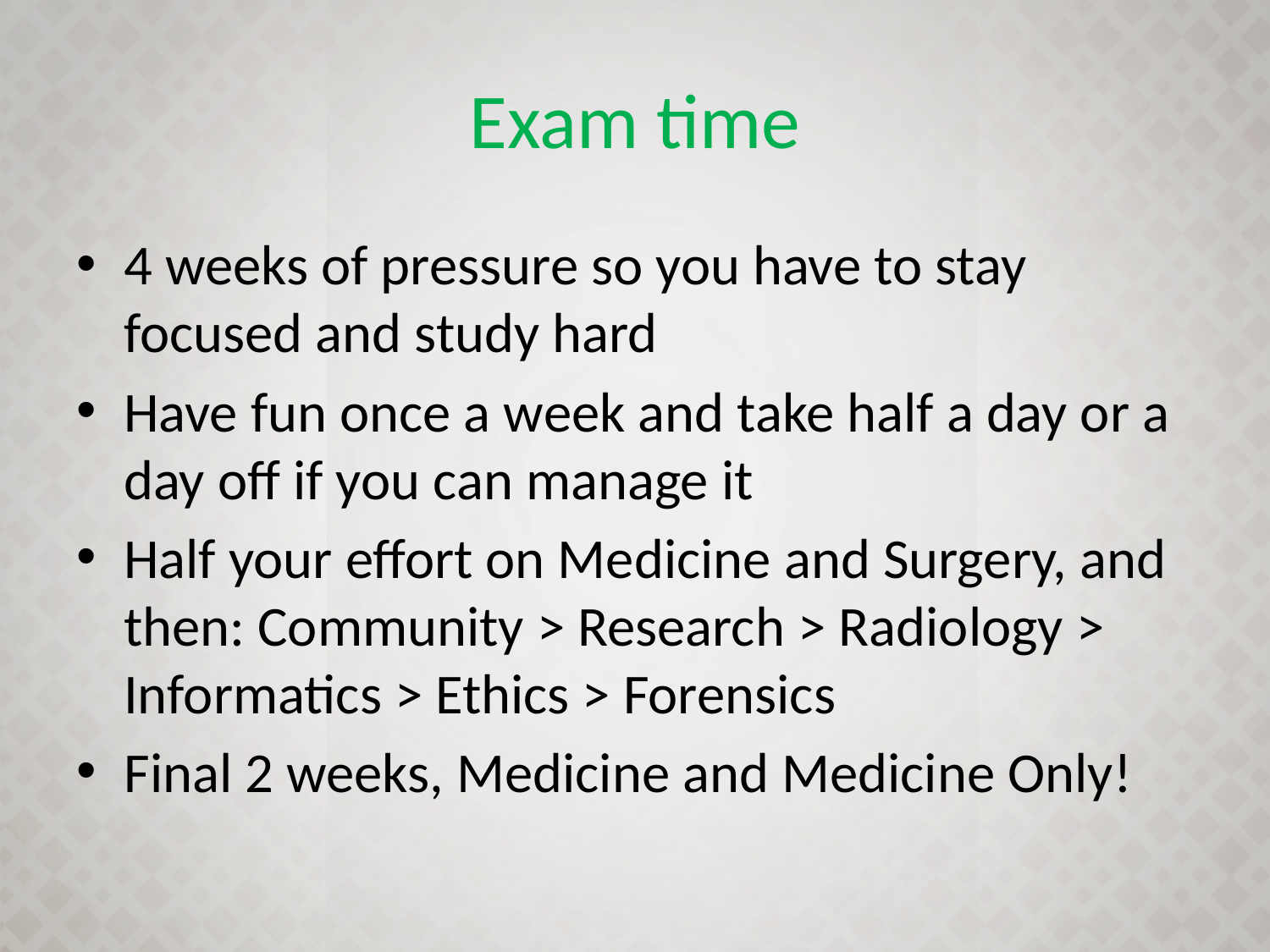

# Exam time
4 weeks of pressure so you have to stay focused and study hard
Have fun once a week and take half a day or a day off if you can manage it
Half your effort on Medicine and Surgery, and then: Community > Research > Radiology > Informatics > Ethics > Forensics
Final 2 weeks, Medicine and Medicine Only!